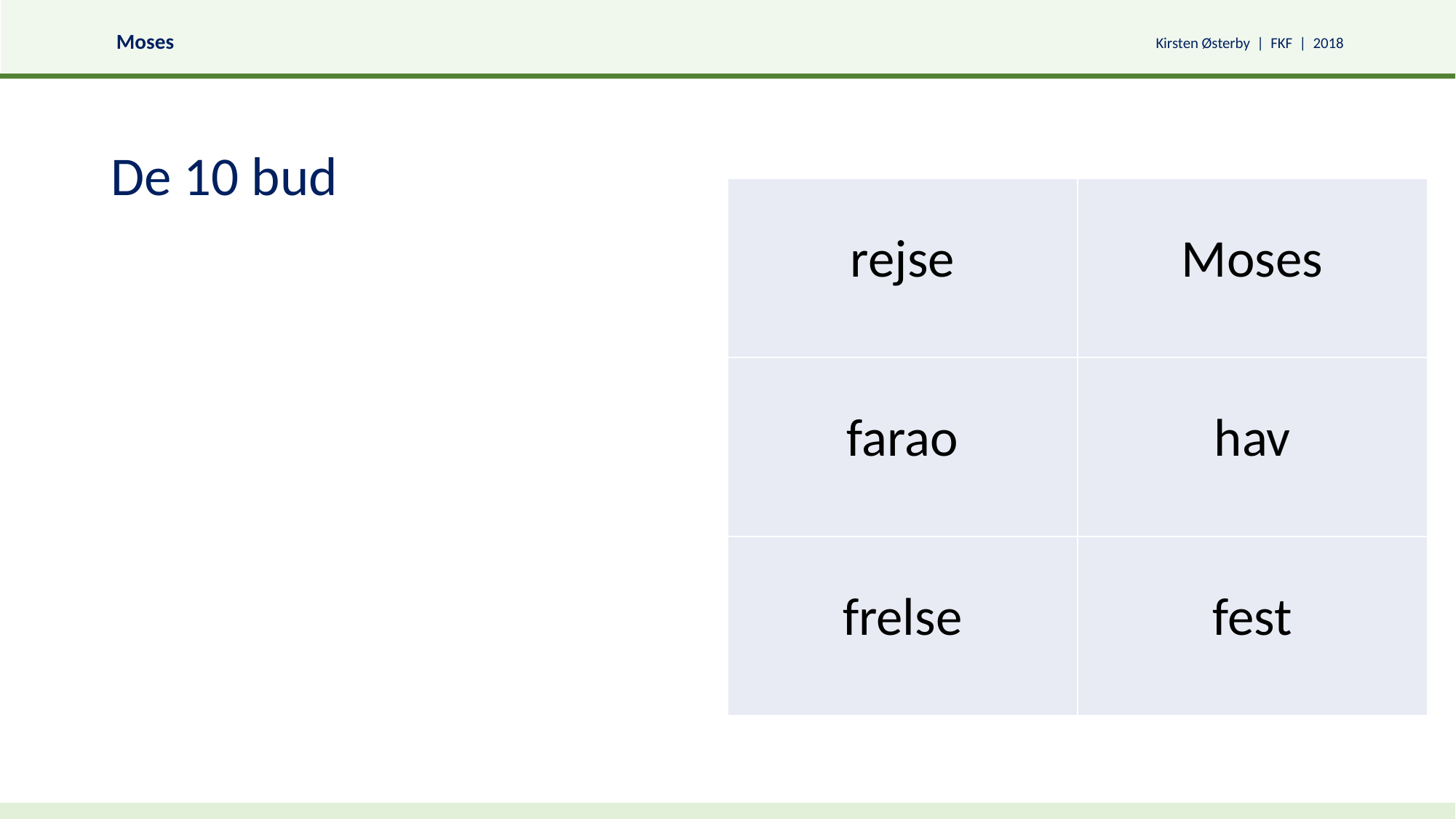

# De 10 bud
| rejse | Moses |
| --- | --- |
| farao | hav |
| frelse | fest |